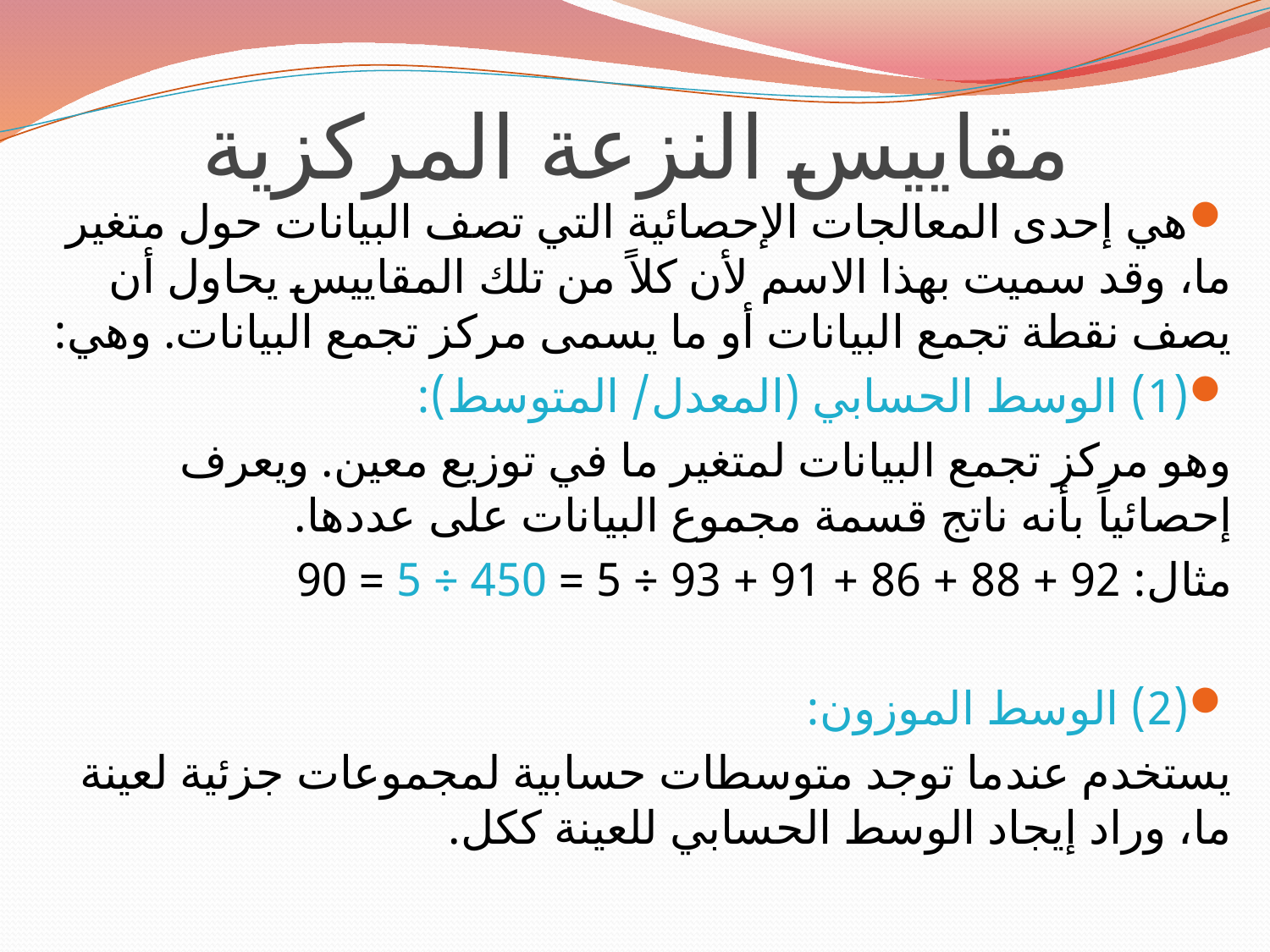

# مقاييس النزعة المركزية
هي إحدى المعالجات الإحصائية التي تصف البيانات حول متغير ما، وقد سميت بهذا الاسم لأن كلاً من تلك المقاييس يحاول أن يصف نقطة تجمع البيانات أو ما يسمى مركز تجمع البيانات. وهي:
(1) الوسط الحسابي (المعدل/ المتوسط):
وهو مركز تجمع البيانات لمتغير ما في توزيع معين. ويعرف إحصائياً بأنه ناتج قسمة مجموع البيانات على عددها.
مثال: 92 + 88 + 86 + 91 + 93 ÷ 5 = 450 ÷ 5 = 90

(2) الوسط الموزون:
يستخدم عندما توجد متوسطات حسابية لمجموعات جزئية لعينة ما، وراد إيجاد الوسط الحسابي للعينة ككل.